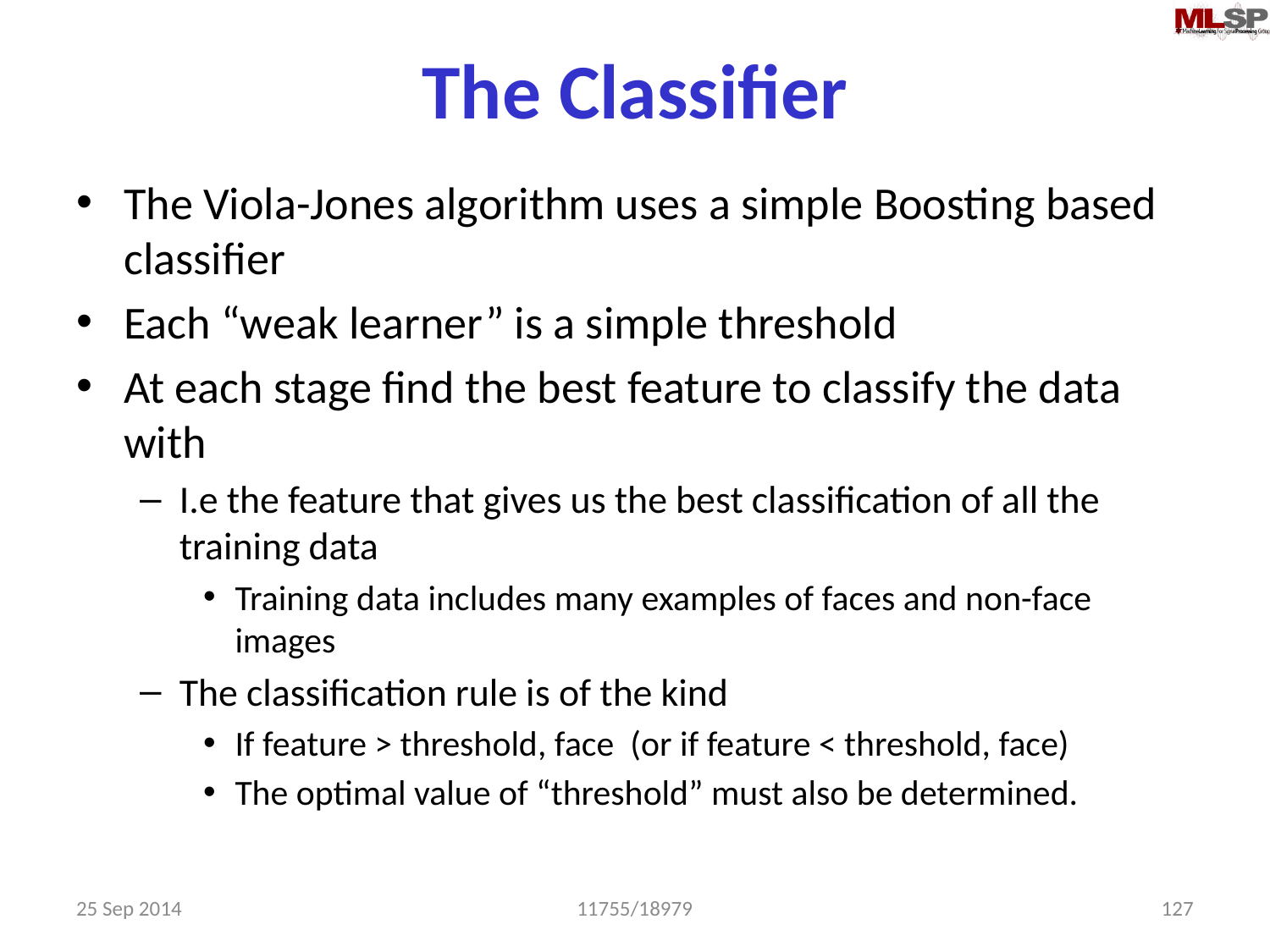

# The Classifier
The Viola-Jones algorithm uses a simple Boosting based classifier
Each “weak learner” is a simple threshold
At each stage find the best feature to classify the data with
I.e the feature that gives us the best classification of all the training data
Training data includes many examples of faces and non-face images
The classification rule is of the kind
If feature > threshold, face  (or if feature < threshold, face)
The optimal value of “threshold” must also be determined.
25 Sep 2014
11755/18979
127